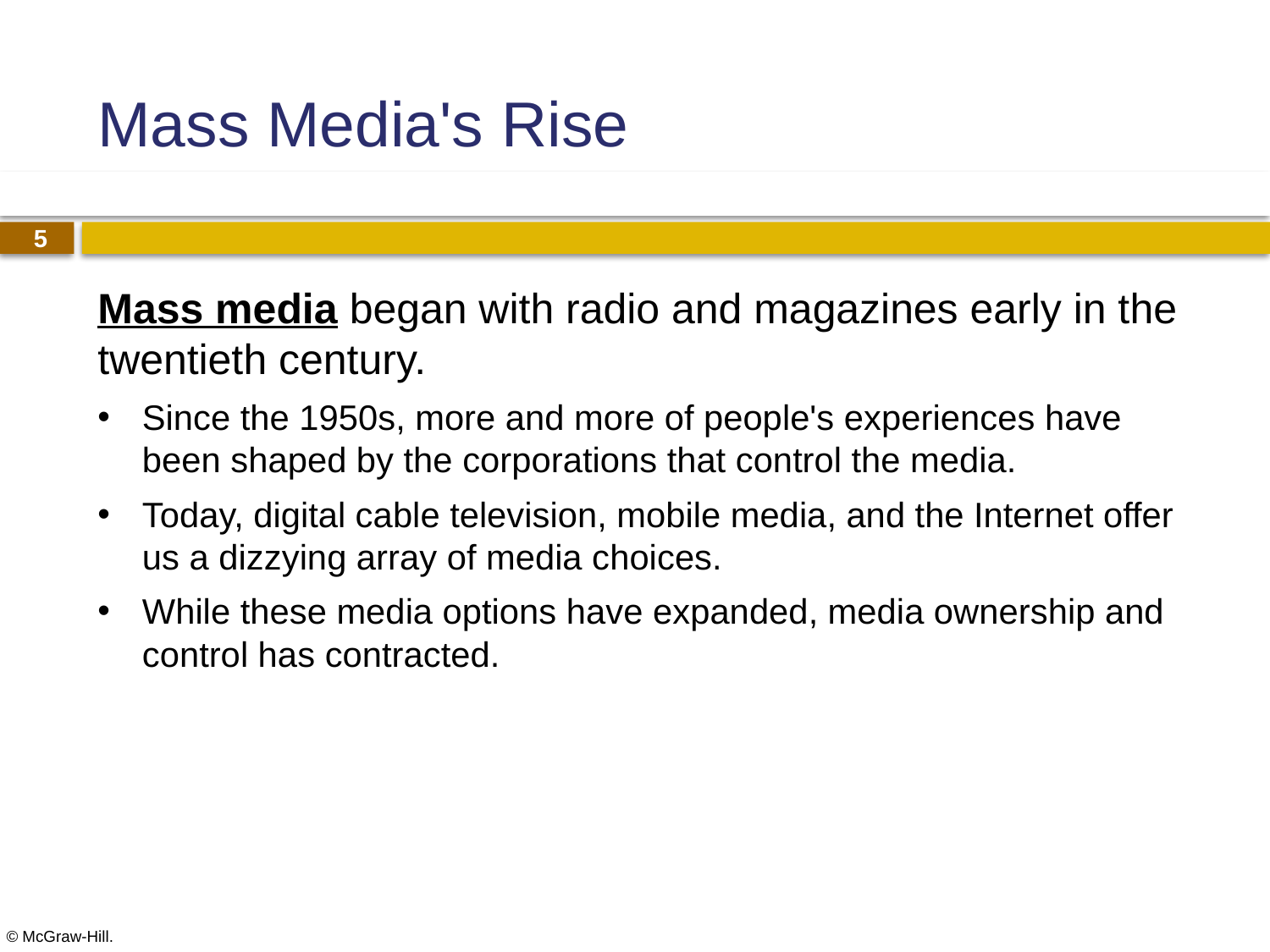

# Mass Media's Rise
Mass media began with radio and magazines early in the twentieth century.
Since the 1950s, more and more of people's experiences have been shaped by the corporations that control the media.
Today, digital cable television, mobile media, and the Internet offer us a dizzying array of media choices.
While these media options have expanded, media ownership and control has contracted.